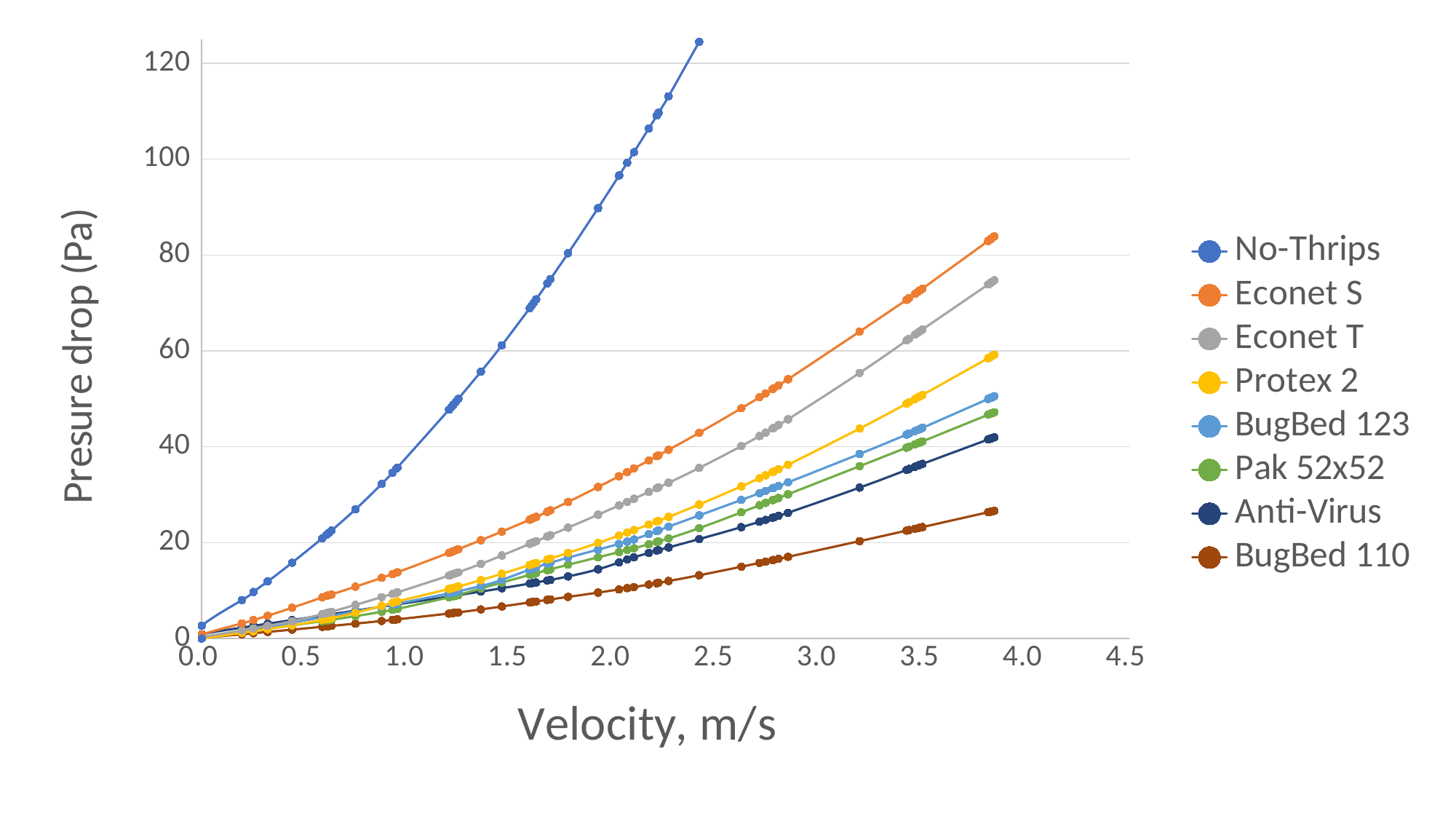

### Chart

| Category | No-Thrips | Econet S | Econet T | Protex 2 | BugBed 123 | Pak 52x52 | Anti-Virus | BugBed 110 |
|---|---|---|---|---|---|---|---|---|